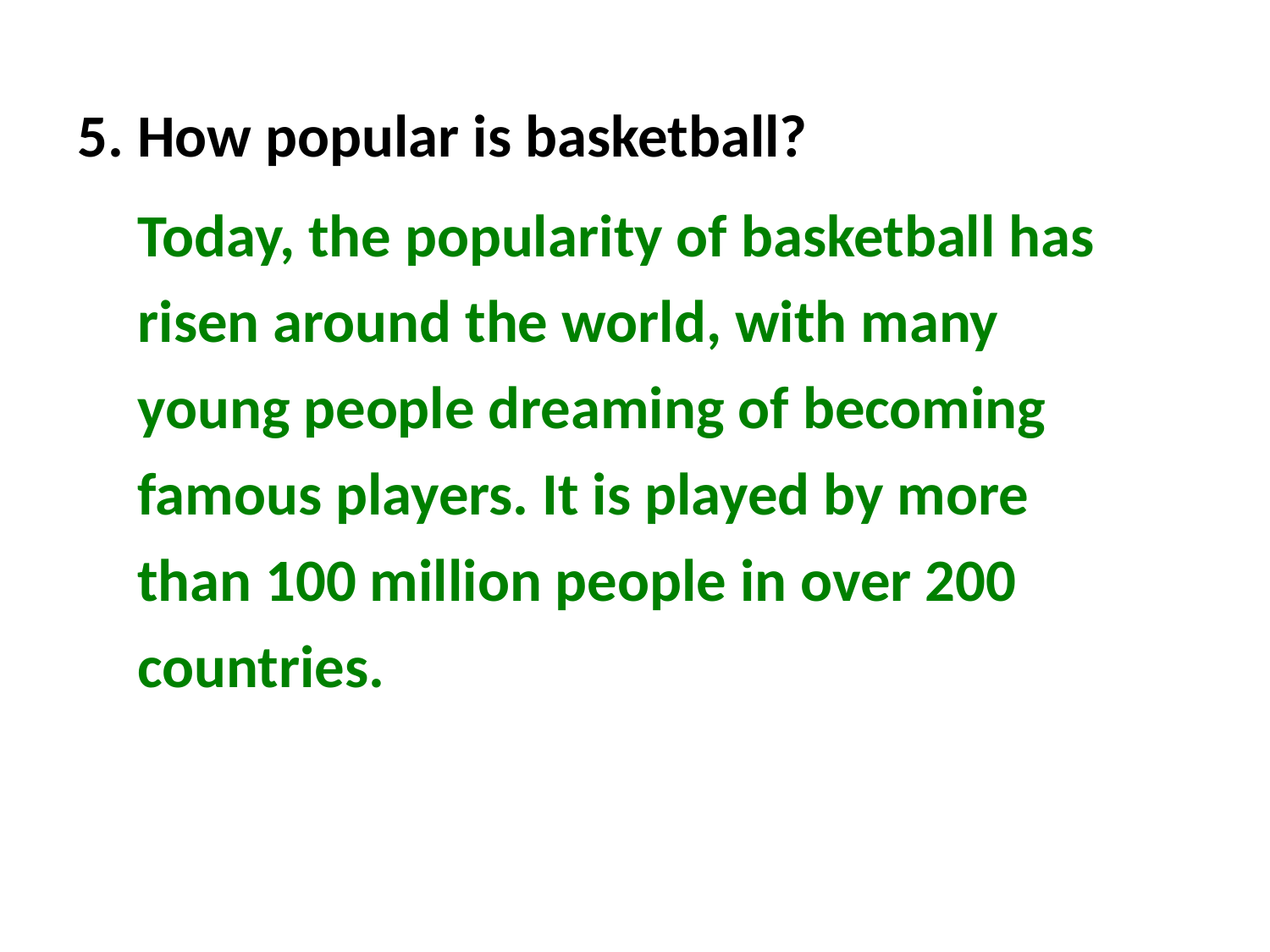

5. How popular is basketball?
Today, the popularity of basketball has risen around the world, with many young people dreaming of becoming famous players. It is played by more than 100 million people in over 200 countries.